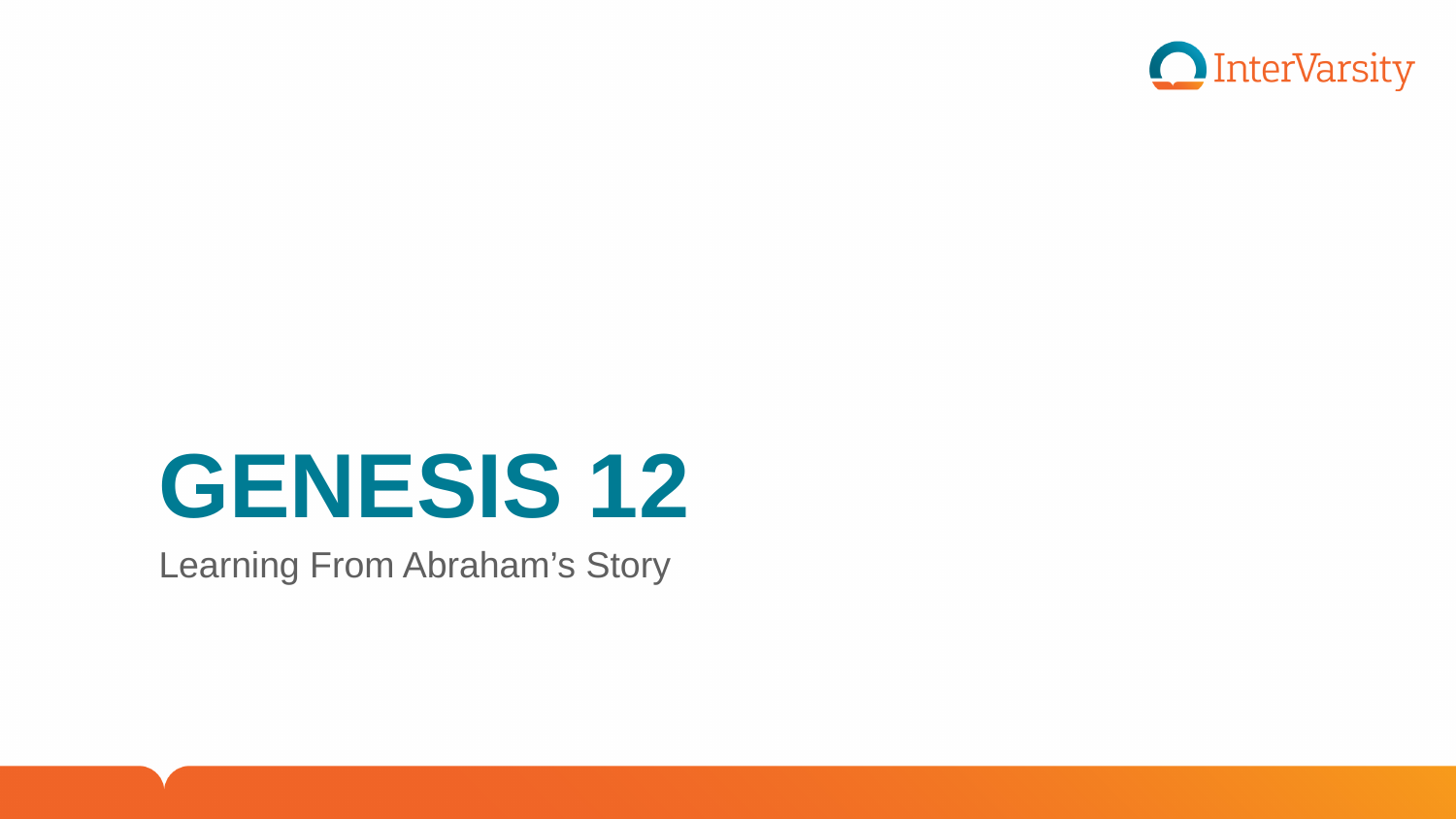

# GENESIS 12
Learning From Abraham’s Story